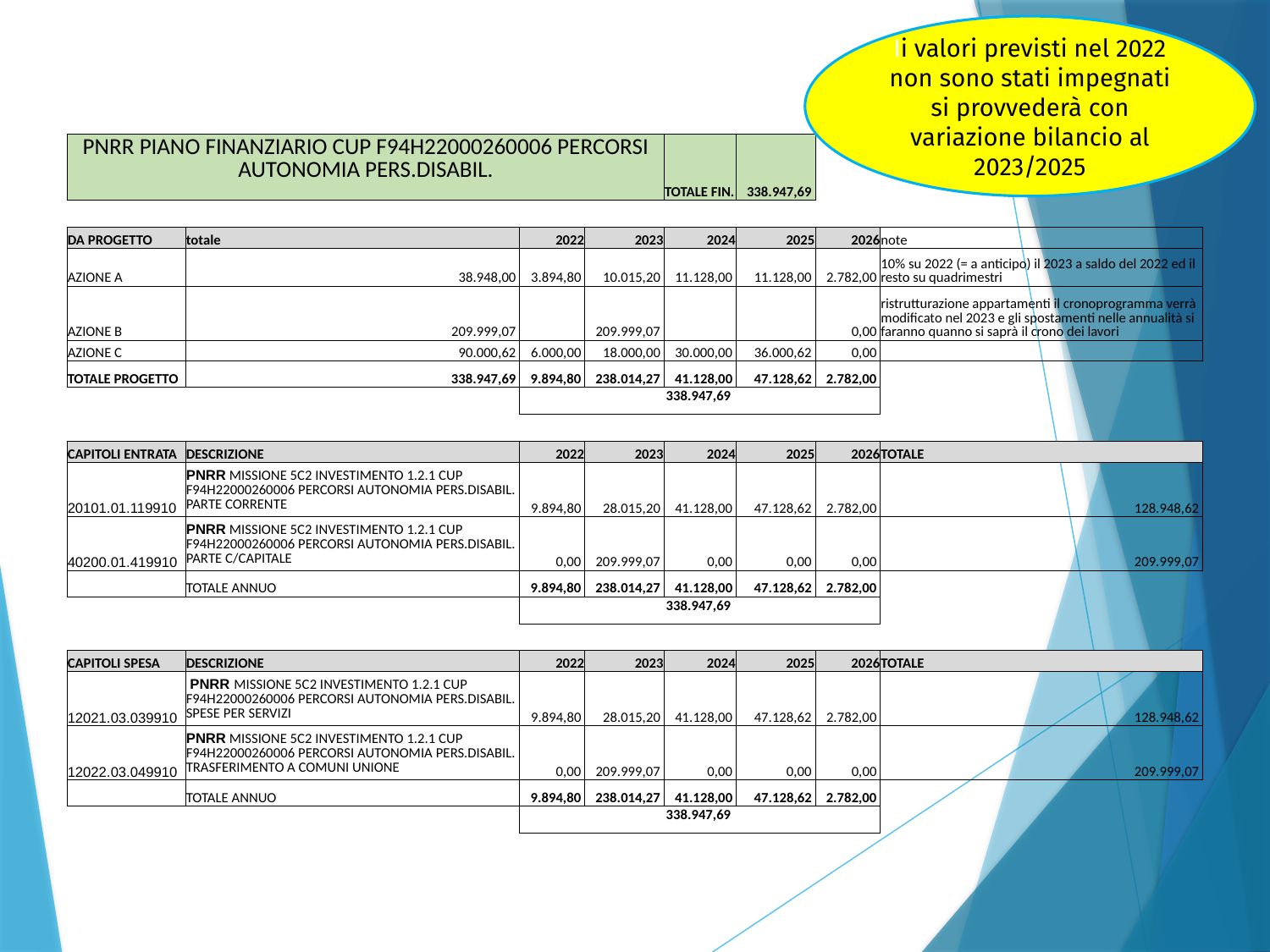

Ii valori previsti nel 2022 non sono stati impegnati si provvederà con variazione bilancio al 2023/2025
| PNRR PIANO FINANZIARIO CUP F94H22000260006 PERCORSI AUTONOMIA PERS.DISABIL. |  |  |  | TOTALE FIN. | 338.947,69 |  |  |
| --- | --- | --- | --- | --- | --- | --- | --- |
|  |  |  |  |  |  |  |  |
| DA PROGETTO | totale | 2022 | 2023 | 2024 | 2025 | 2026 | note |
| AZIONE A | 38.948,00 | 3.894,80 | 10.015,20 | 11.128,00 | 11.128,00 | 2.782,00 | 10% su 2022 (= a anticipo) il 2023 a saldo del 2022 ed il resto su quadrimestri |
| AZIONE B | 209.999,07 |  | 209.999,07 |  |  | 0,00 | ristrutturazione appartamenti il cronoprogramma verrà modificato nel 2023 e gli spostamenti nelle annualità si faranno quanno si saprà il crono dei lavori |
| AZIONE C | 90.000,62 | 6.000,00 | 18.000,00 | 30.000,00 | 36.000,62 | 0,00 |  |
| TOTALE PROGETTO | 338.947,69 | 9.894,80 | 238.014,27 | 41.128,00 | 47.128,62 | 2.782,00 |  |
|  |  | 338.947,69 |  |  |  |  |  |
|  |  |  |  |  |  |  |  |
| CAPITOLI ENTRATA | DESCRIZIONE | 2022 | 2023 | 2024 | 2025 | 2026 | TOTALE |
| 20101.01.119910 | PNRR MISSIONE 5C2 INVESTIMENTO 1.2.1 CUP F94H22000260006 PERCORSI AUTONOMIA PERS.DISABIL. PARTE CORRENTE | 9.894,80 | 28.015,20 | 41.128,00 | 47.128,62 | 2.782,00 | 128.948,62 |
| 40200.01.419910 | PNRR MISSIONE 5C2 INVESTIMENTO 1.2.1 CUP F94H22000260006 PERCORSI AUTONOMIA PERS.DISABIL. PARTE C/CAPITALE | 0,00 | 209.999,07 | 0,00 | 0,00 | 0,00 | 209.999,07 |
|  | TOTALE ANNUO | 9.894,80 | 238.014,27 | 41.128,00 | 47.128,62 | 2.782,00 |  |
|  |  | 338.947,69 |  |  |  |  |  |
|  |  |  |  |  |  |  |  |
| CAPITOLI SPESA | DESCRIZIONE | 2022 | 2023 | 2024 | 2025 | 2026 | TOTALE |
| 12021.03.039910 | PNRR MISSIONE 5C2 INVESTIMENTO 1.2.1 CUP F94H22000260006 PERCORSI AUTONOMIA PERS.DISABIL. SPESE PER SERVIZI | 9.894,80 | 28.015,20 | 41.128,00 | 47.128,62 | 2.782,00 | 128.948,62 |
| 12022.03.049910 | PNRR MISSIONE 5C2 INVESTIMENTO 1.2.1 CUP F94H22000260006 PERCORSI AUTONOMIA PERS.DISABIL. TRASFERIMENTO A COMUNI UNIONE | 0,00 | 209.999,07 | 0,00 | 0,00 | 0,00 | 209.999,07 |
|  | TOTALE ANNUO | 9.894,80 | 238.014,27 | 41.128,00 | 47.128,62 | 2.782,00 |  |
|  |  | 338.947,69 |  |  |  |  |  |